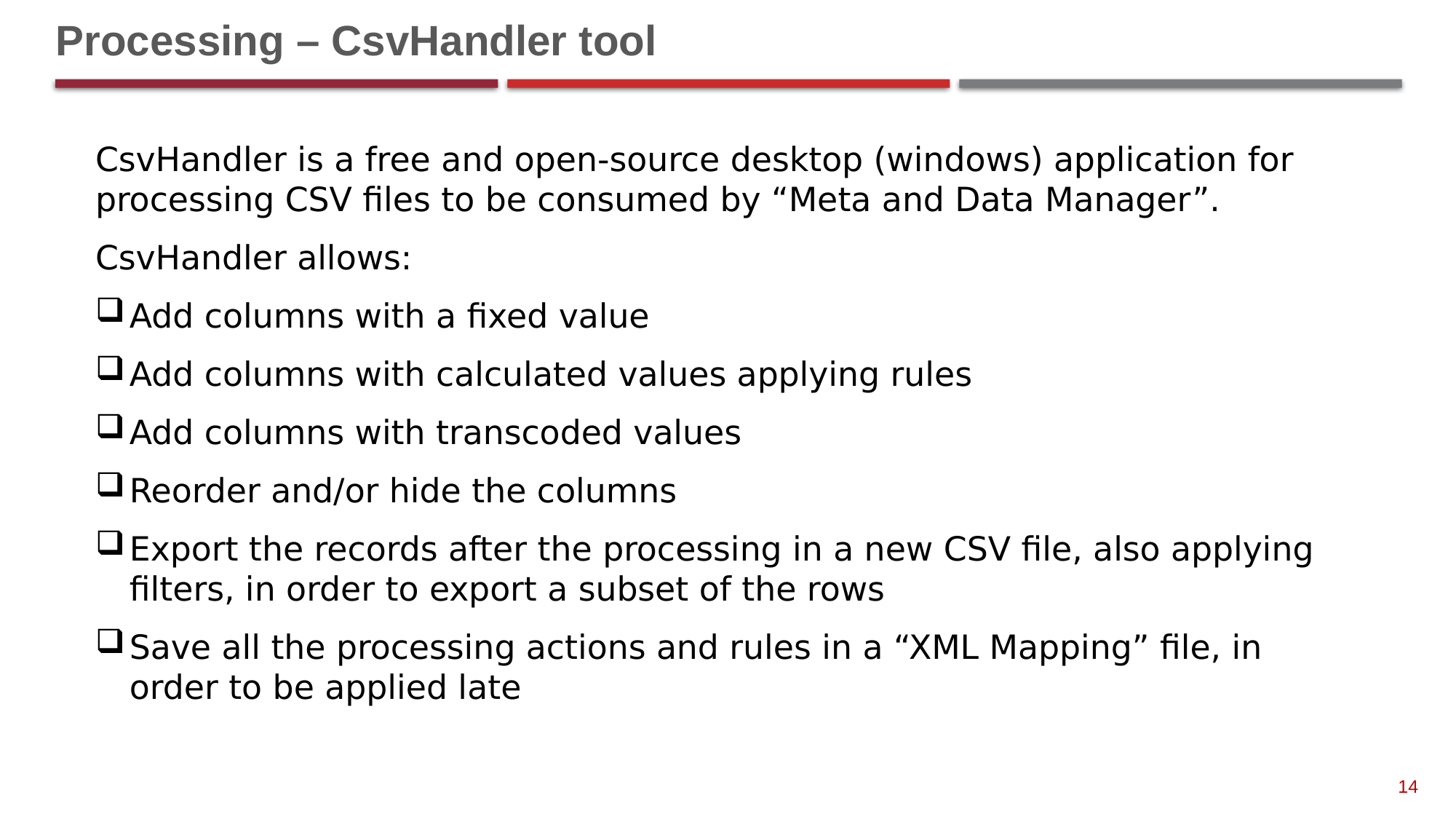

# Processing – CsvHandler tool
CsvHandler is a free and open-source desktop (windows) application for processing CSV files to be consumed by “Meta and Data Manager”.
CsvHandler allows:
Add columns with a fixed value
Add columns with calculated values applying rules
Add columns with transcoded values
Reorder and/or hide the columns
Export the records after the processing in a new CSV file, also applying filters, in order to export a subset of the rows
Save all the processing actions and rules in a “XML Mapping” file, in order to be applied late
14